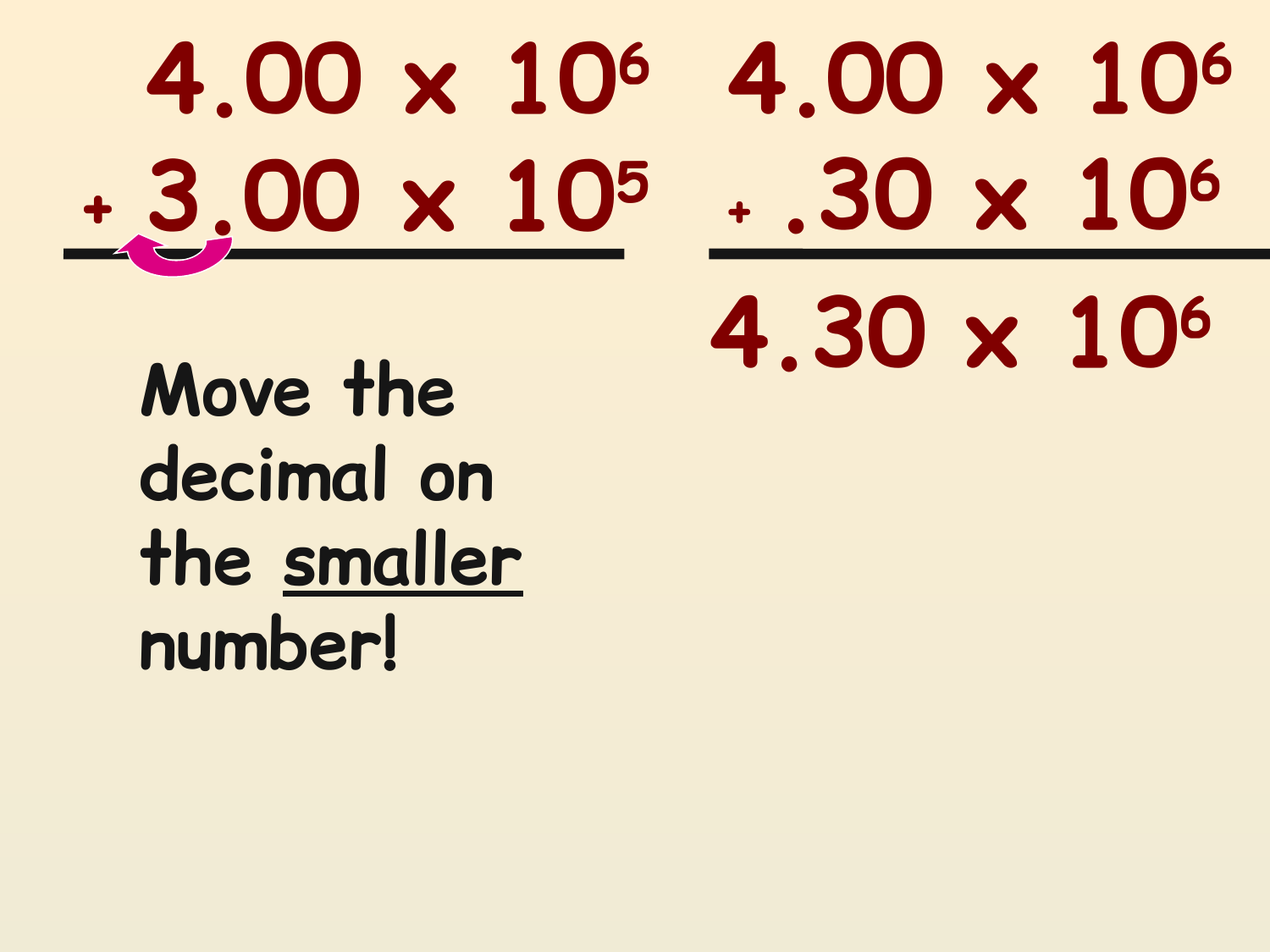

4.00 x 106
4.00 x 106
+ .30 x 106
+ 3.00 x 105

4.30
x 106
Move the decimal on the smaller number!